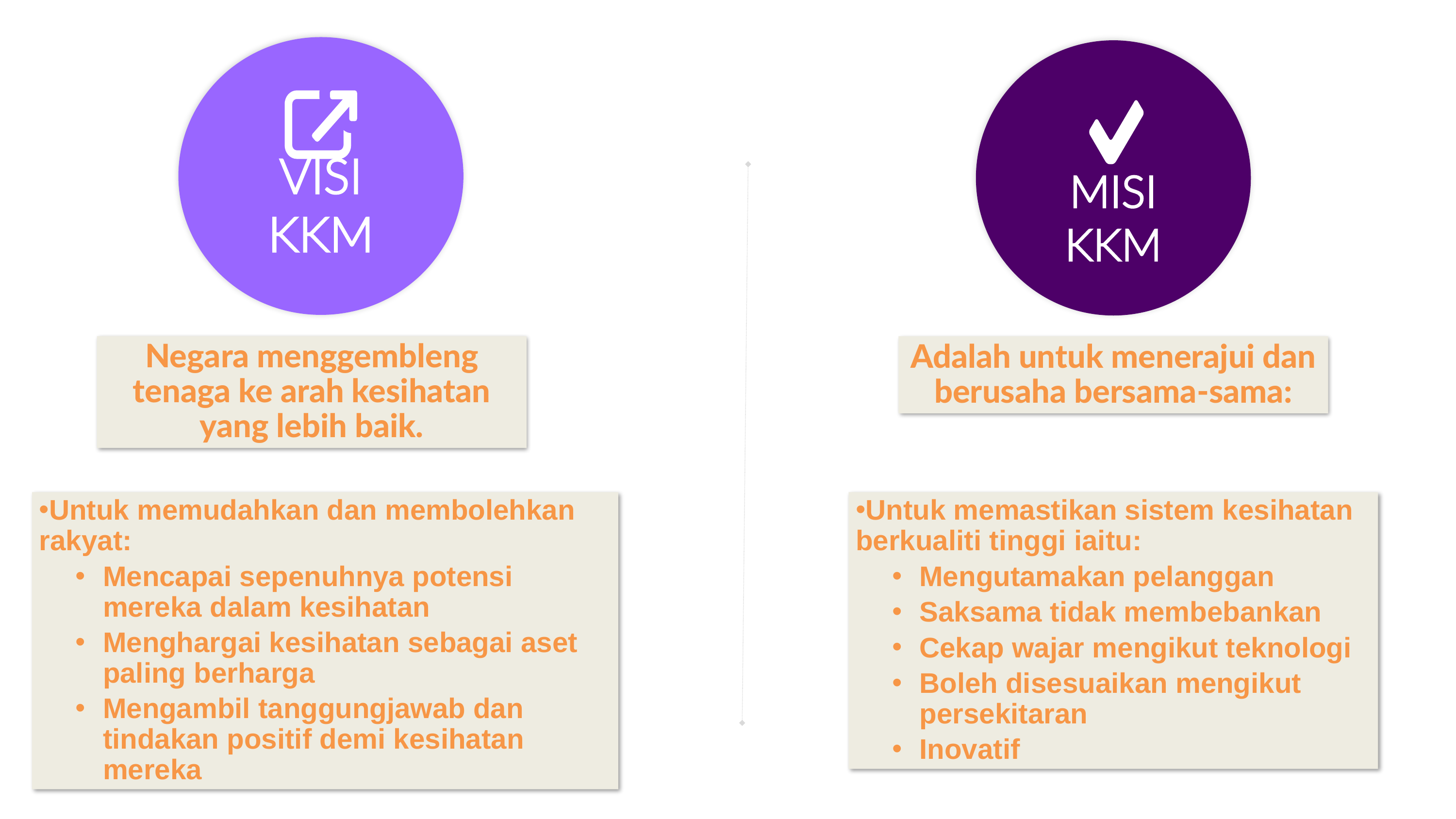

VISI KKM
MISI KKM

Negara menggembleng tenaga ke arah kesihatan yang lebih baik.
Adalah untuk menerajui dan berusaha bersama-sama:
Untuk memudahkan dan membolehkan rakyat:
Mencapai sepenuhnya potensi mereka dalam kesihatan
Menghargai kesihatan sebagai aset paling berharga
Mengambil tanggungjawab dan tindakan positif demi kesihatan mereka
Untuk memastikan sistem kesihatan berkualiti tinggi iaitu:
Mengutamakan pelanggan
Saksama tidak membebankan
Cekap wajar mengikut teknologi
Boleh disesuaikan mengikut persekitaran
Inovatif